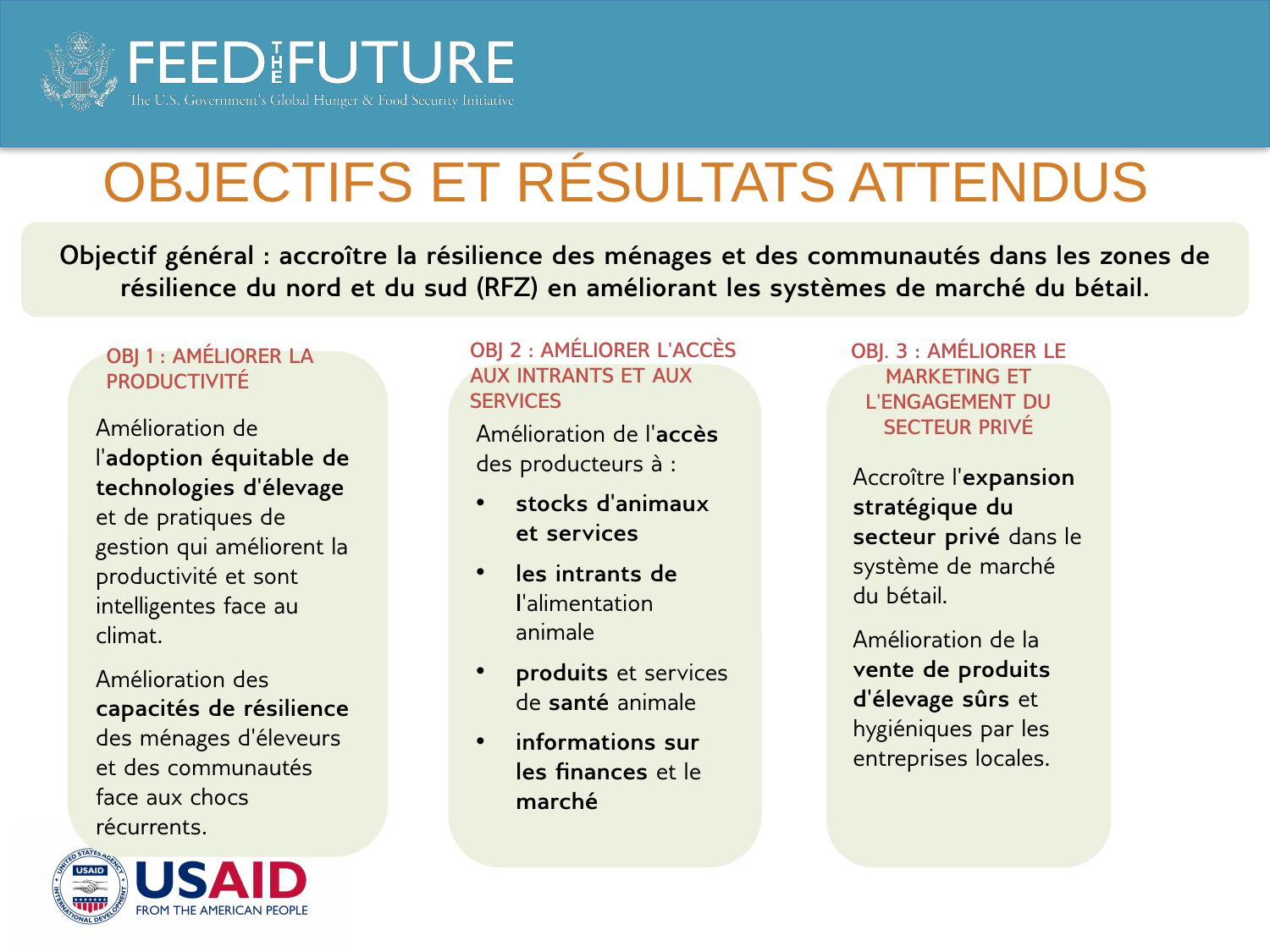

# OBJEctifs et résultats attendus
Objectif général : accroître la résilience des ménages et des communautés dans les zones de résilience du nord et du sud (RFZ) en améliorant les systèmes de marché du bétail.
OBJ 2 : AMÉLIORER L'ACCÈS AUX INTRANTS ET AUX SERVICES
OBJ. 3 : AMÉLIORER LE MARKETING ET L'ENGAGEMENT DU SECTEUR PRIVÉ
OBJ 1 : AMÉLIORER LA PRODUCTIVITÉ

Amélioration de l'adoption équitable de technologies d'élevage et de pratiques de gestion qui améliorent la productivité et sont intelligentes face au climat.
Amélioration des capacités de résilience des ménages d'éleveurs et des communautés face aux chocs récurrents.
Amélioration de l'accès des producteurs à :
stocks d'animaux et services
les intrants de l'alimentation animale
produits et services de santé animale
informations sur les finances et le marché
Accroître l'expansion stratégique du secteur privé dans le système de marché du bétail.
Amélioration de la vente de produits d'élevage sûrs et hygiéniques par les entreprises locales.